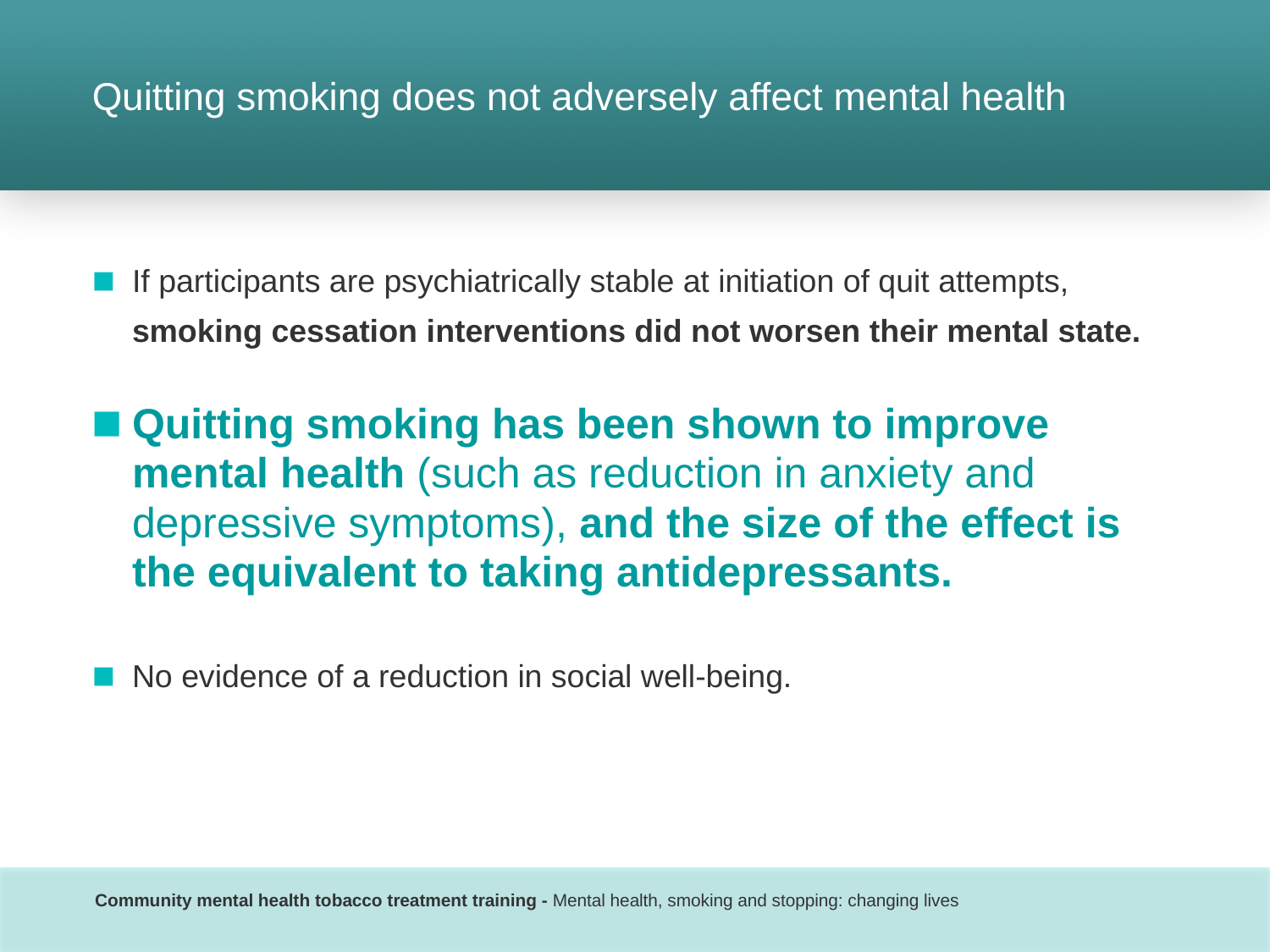

# Quitting smoking does not adversely affect mental health
If participants are psychiatrically stable at initiation of quit attempts, smoking cessation interventions did not worsen their mental state.
Quitting smoking has been shown to improve mental health (such as reduction in anxiety and depressive symptoms), and the size of the effect is the equivalent to taking antidepressants.
No evidence of a reduction in social well‐being.
Community mental health tobacco treatment training - Mental health, smoking and stopping: changing lives